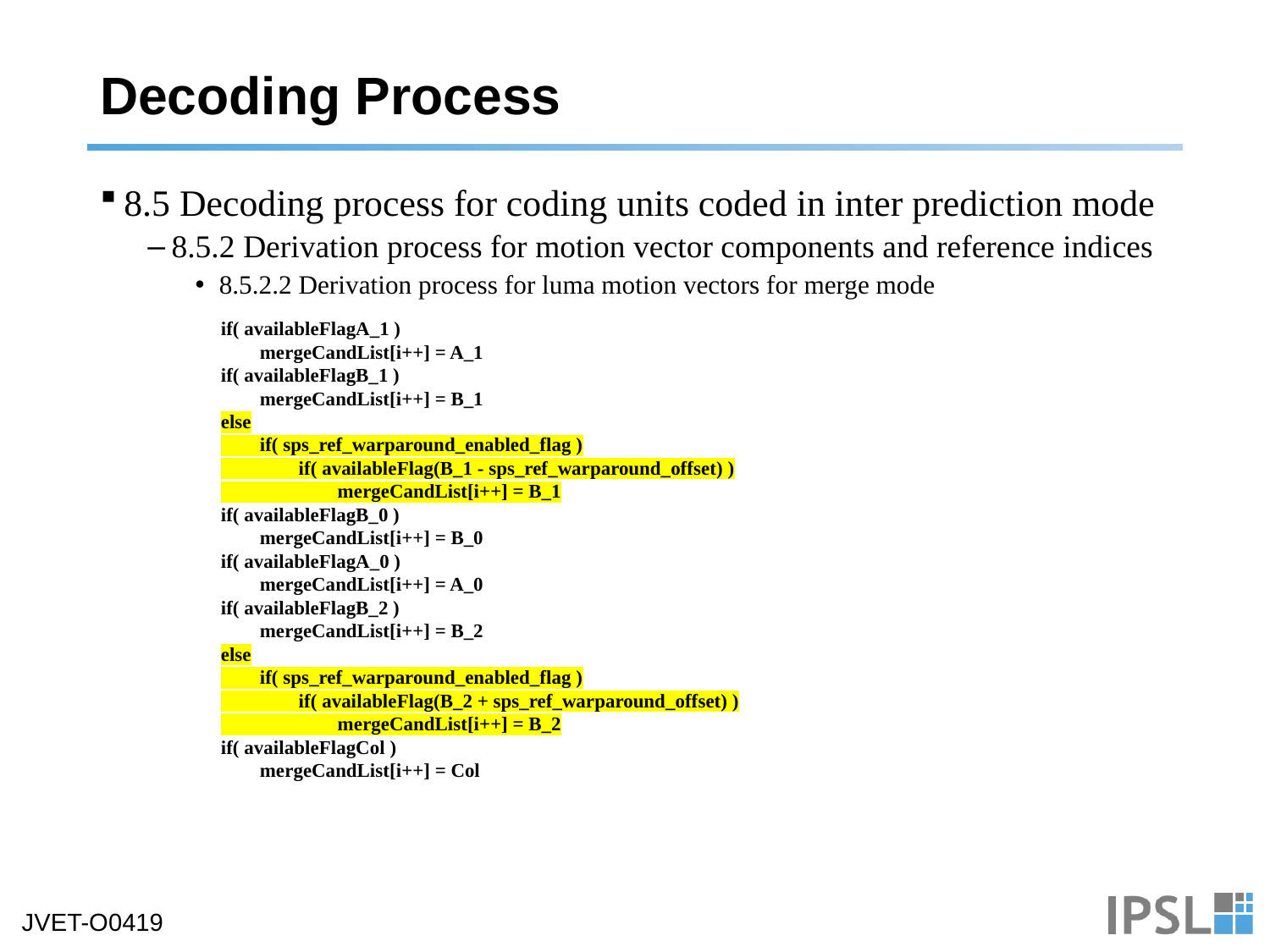

# Decoding Process
8.5 Decoding process for coding units coded in inter prediction mode
8.5.2 Derivation process for motion vector components and reference indices
8.5.2.2 Derivation process for luma motion vectors for merge mode
if( availableFlagA_1 )
        mergeCandList[i++] = A_1
if( availableFlagB_1 )
        mergeCandList[i++] = B_1
else
        if( sps_ref_warparound_enabled_flag )
                if( availableFlag(B_1 - sps_ref_warparound_offset) )
                        mergeCandList[i++] = B_1
if( availableFlagB_0 )
        mergeCandList[i++] = B_0
if( availableFlagA_0 )
        mergeCandList[i++] = A_0
if( availableFlagB_2 )
        mergeCandList[i++] = B_2
else
        if( sps_ref_warparound_enabled_flag )
                if( availableFlag(B_2 + sps_ref_warparound_offset) )
                        mergeCandList[i++] = B_2
if( availableFlagCol )
        mergeCandList[i++] = Col